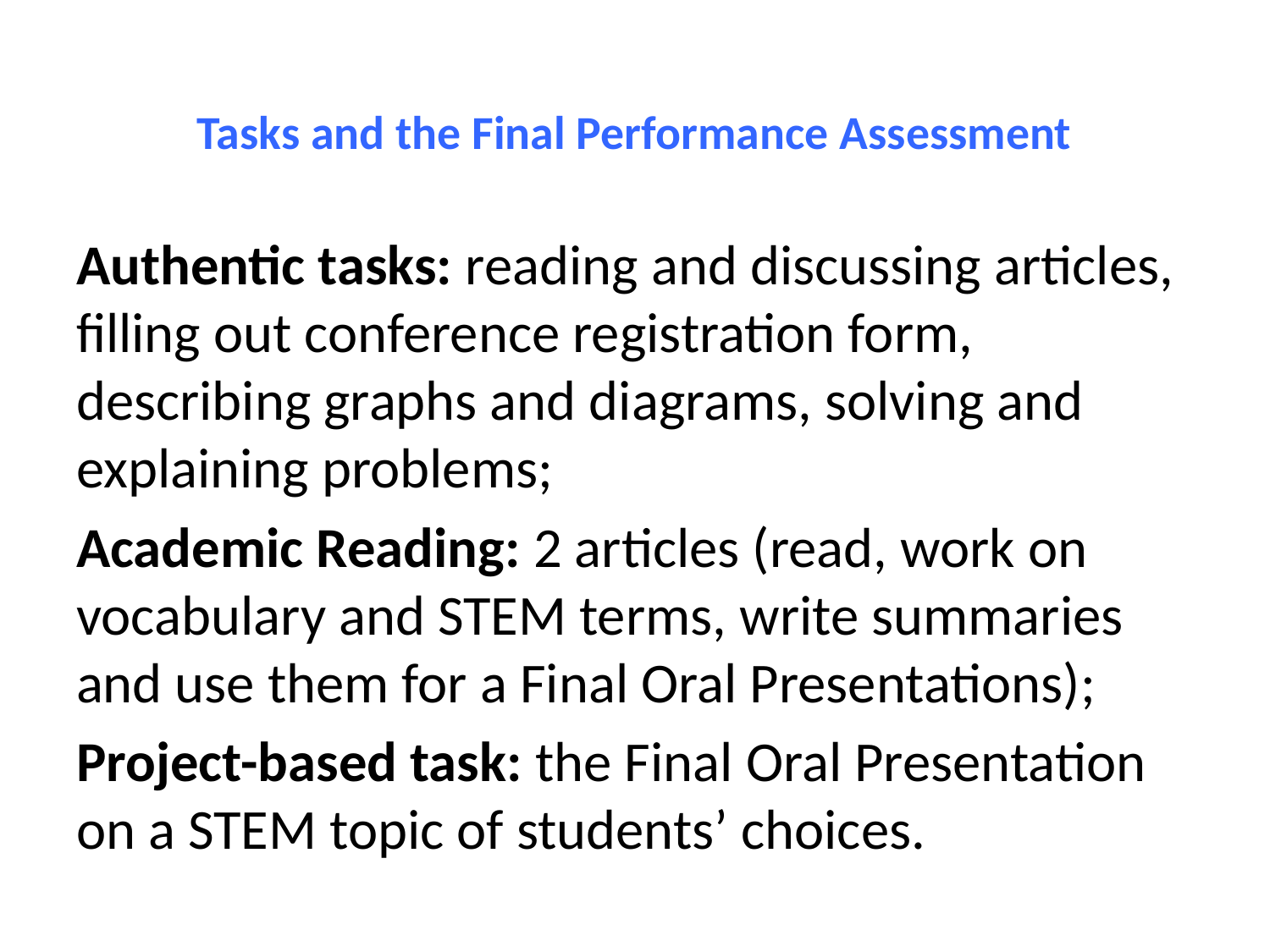

# Tasks and the Final Performance Assessment
Authentic tasks: reading and discussing articles, filling out conference registration form, describing graphs and diagrams, solving and explaining problems;
Academic Reading: 2 articles (read, work on vocabulary and STEM terms, write summaries and use them for a Final Oral Presentations);
Project-based task: the Final Oral Presentation on a STEM topic of students’ choices.